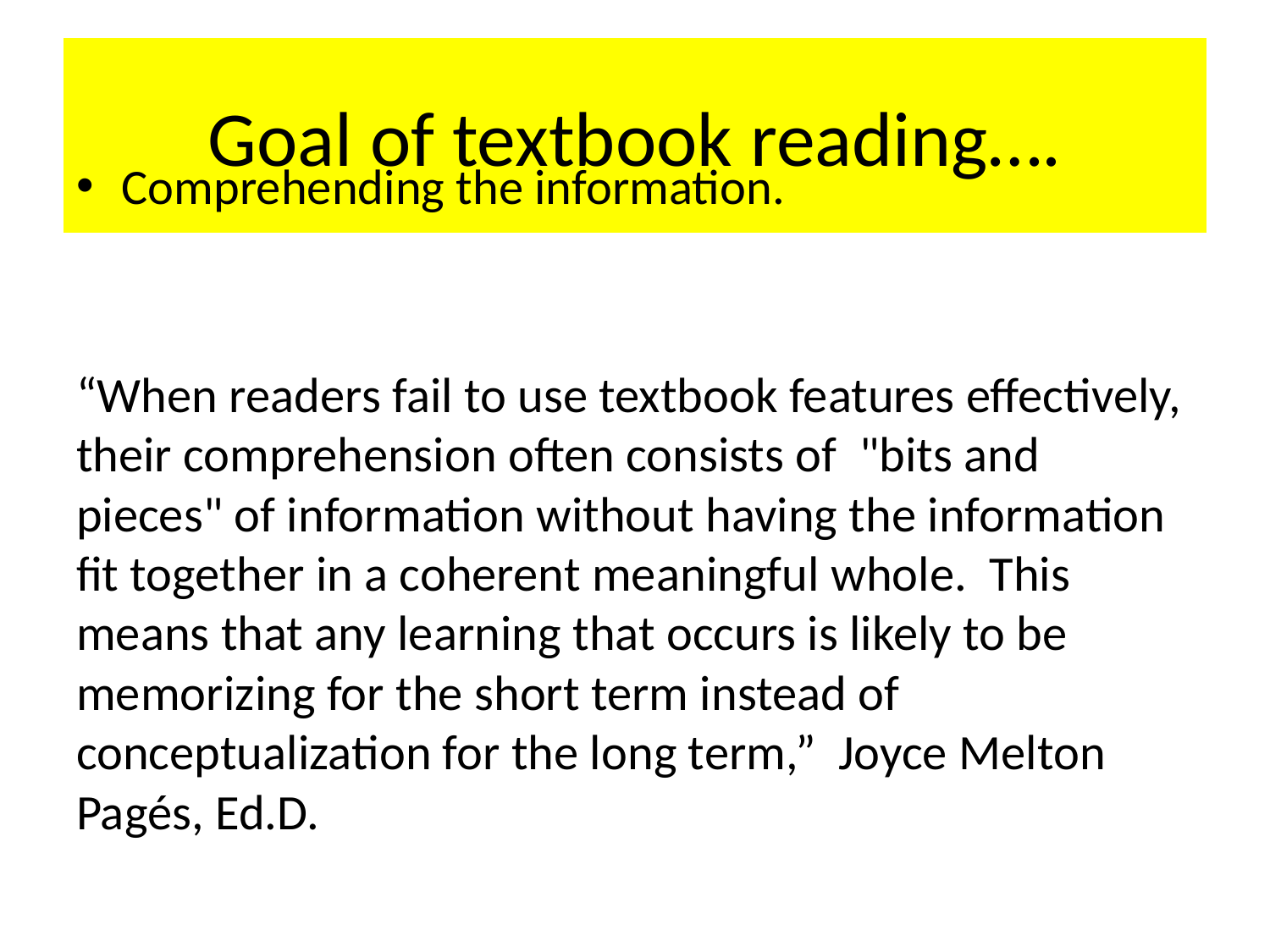

# Goal of textbook reading….
Comprehending the information.

“When readers fail to use textbook features effectively, their comprehension often consists of  "bits and pieces" of information without having the information fit together in a coherent meaningful whole.  This means that any learning that occurs is likely to be memorizing for the short term instead of conceptualization for the long term,”  Joyce Melton Pagés, Ed.D.